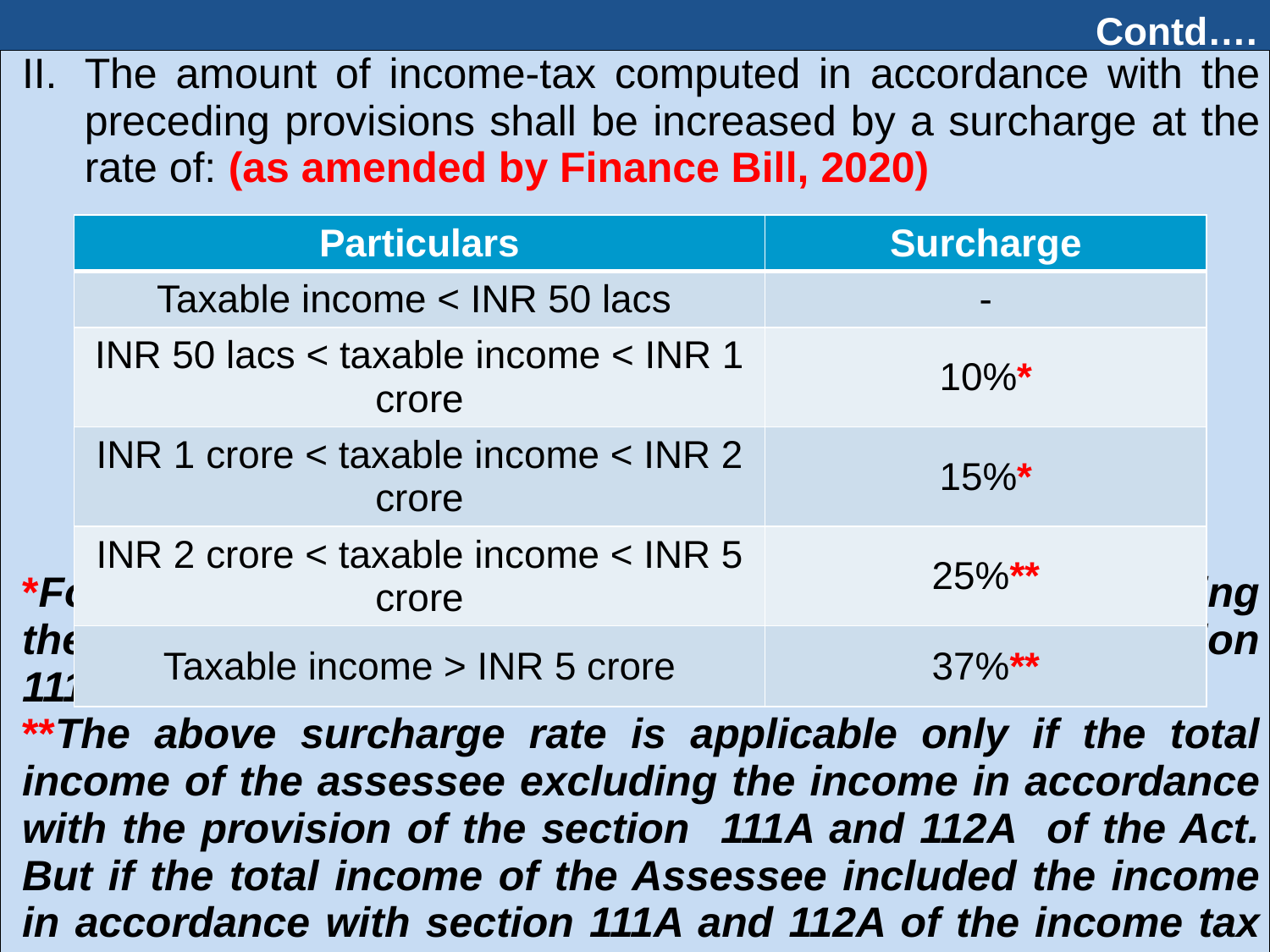

# Contd….
| The amount of income-tax computed in accordance with the preceding provisions shall be increased by a surcharge at the rate of: (as amended by Finance Bill, 2020) \*For A.Y. 2021-22 the total income of the Assessee including the income in accordance with the Provisions of the section 111A and 112A of the Act. \*\*The above surcharge rate is applicable only if the total income of the assessee excluding the income in accordance with the provision of the section 111A and 112A of the Act. But if the total income of the Assessee included the income in accordance with section 111A and 112A of the income tax Act, the rate of the surcharge does not exceed 15% on the income chargeable under section 111A and 112A of the Act. |
| --- |
| Particulars | Surcharge |
| --- | --- |
| Taxable income < INR 50 lacs | - |
| INR 50 lacs < taxable income < INR 1 crore | 10%\* |
| INR 1 crore < taxable income < INR 2 crore | 15%\* |
| INR 2 crore < taxable income < INR 5 crore | 25%\*\* |
| Taxable income > INR 5 crore | 37%\*\* |
21